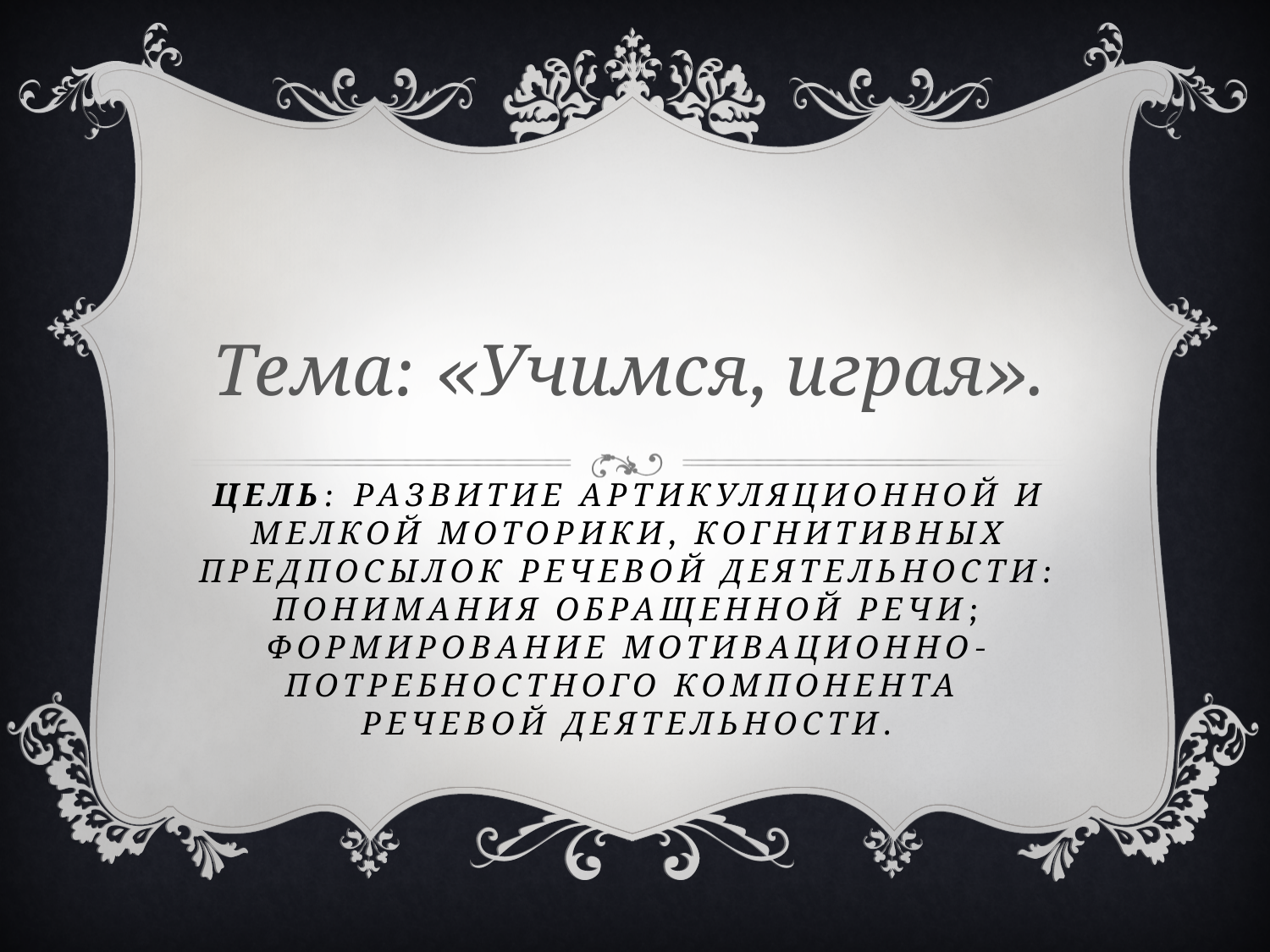

Тема: «Учимся, играя».
# Цель: развитие артикуляционной и мелкой моторики, когнитивных предпосылок речевой деятельности: понимания обращенной речи; формирование мотивационно-потребностного компонента  речевой деятельности.